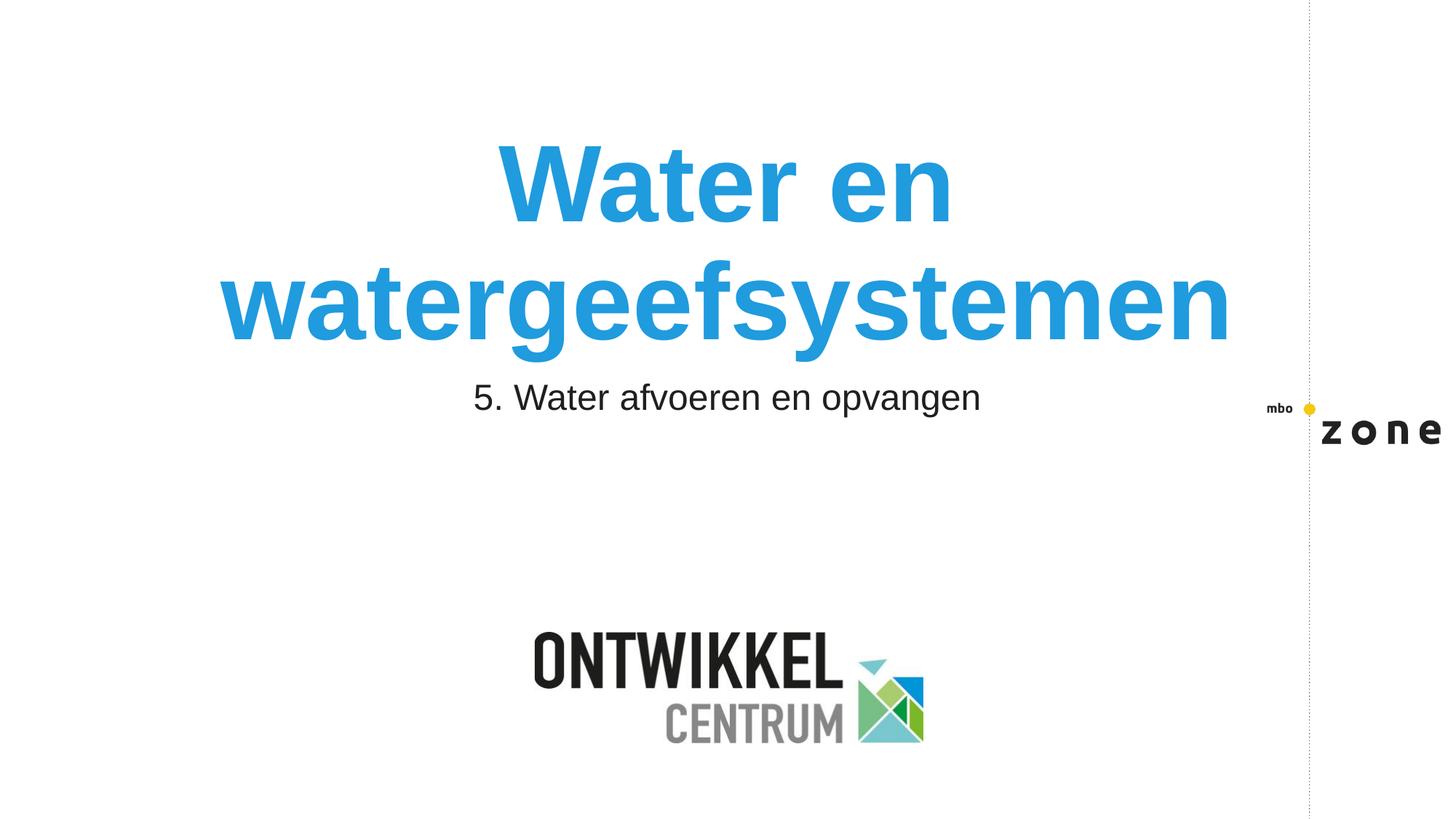

# Water en watergeefsystemen
5. Water afvoeren en opvangen